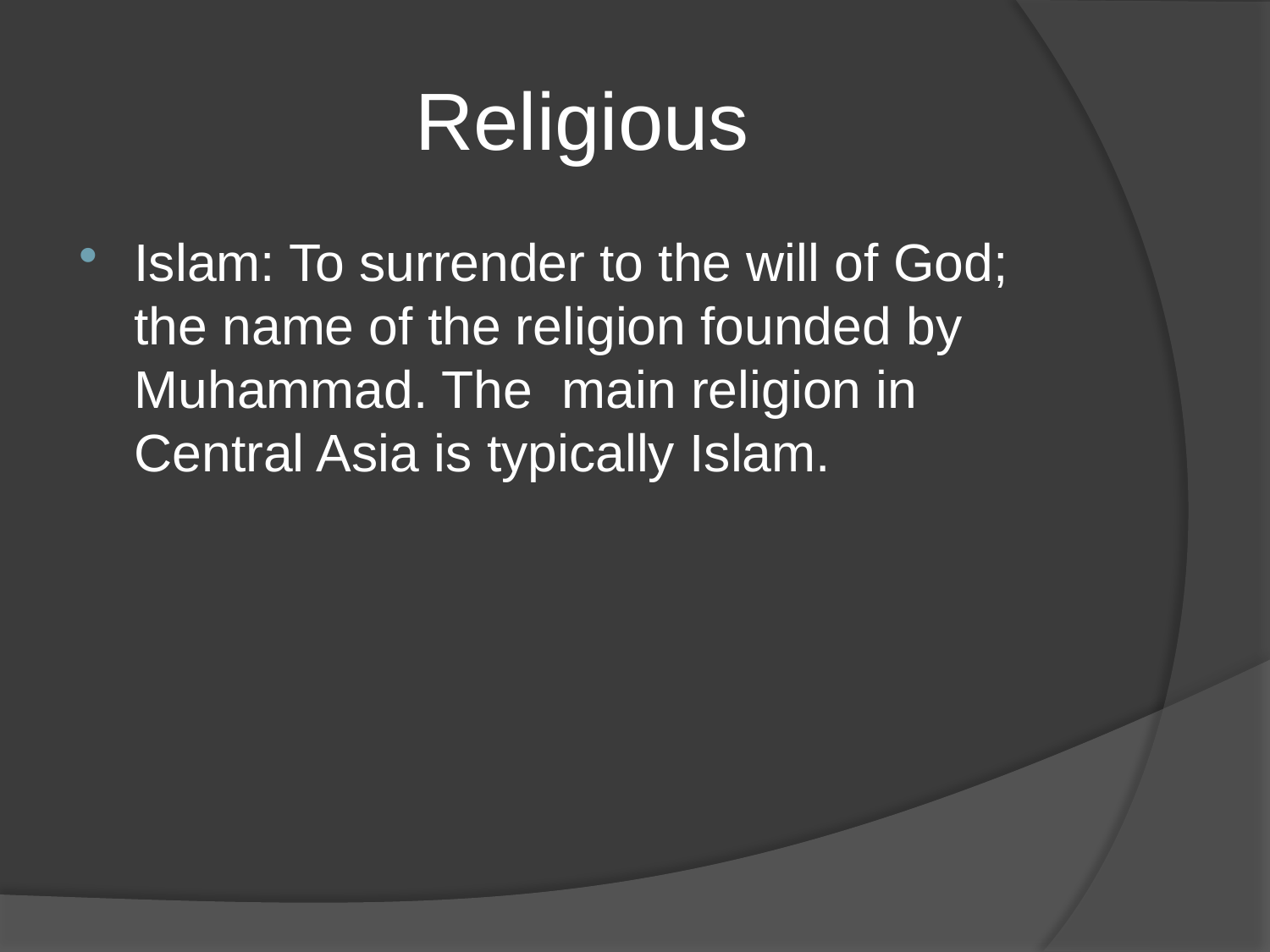

# Religious
Islam: To surrender to the will of God; the name of the religion founded by Muhammad. The  main religion in Central Asia is typically Islam.